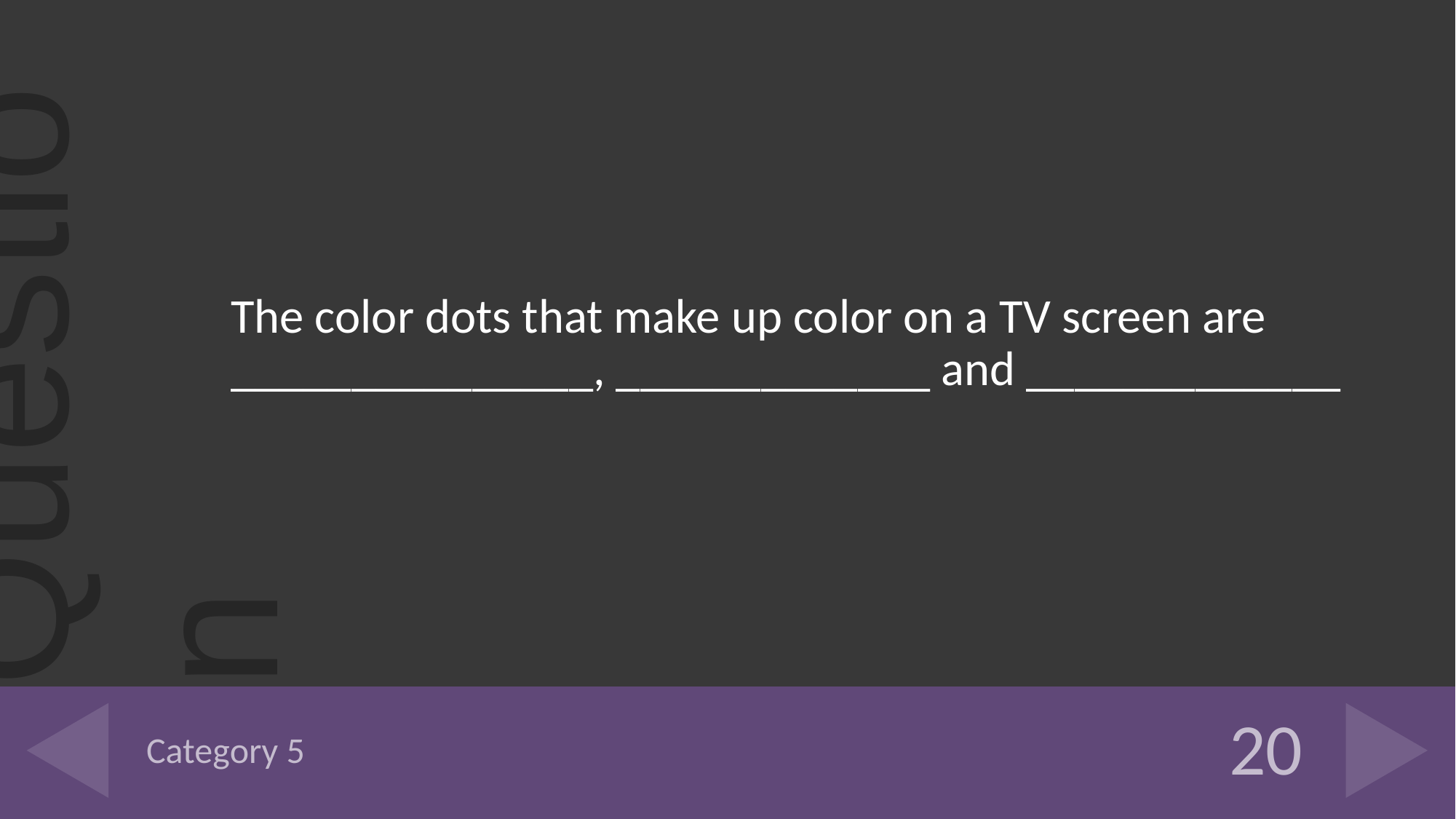

The color dots that make up color on a TV screen are _______________, _____________ and _____________
# Category 5
20